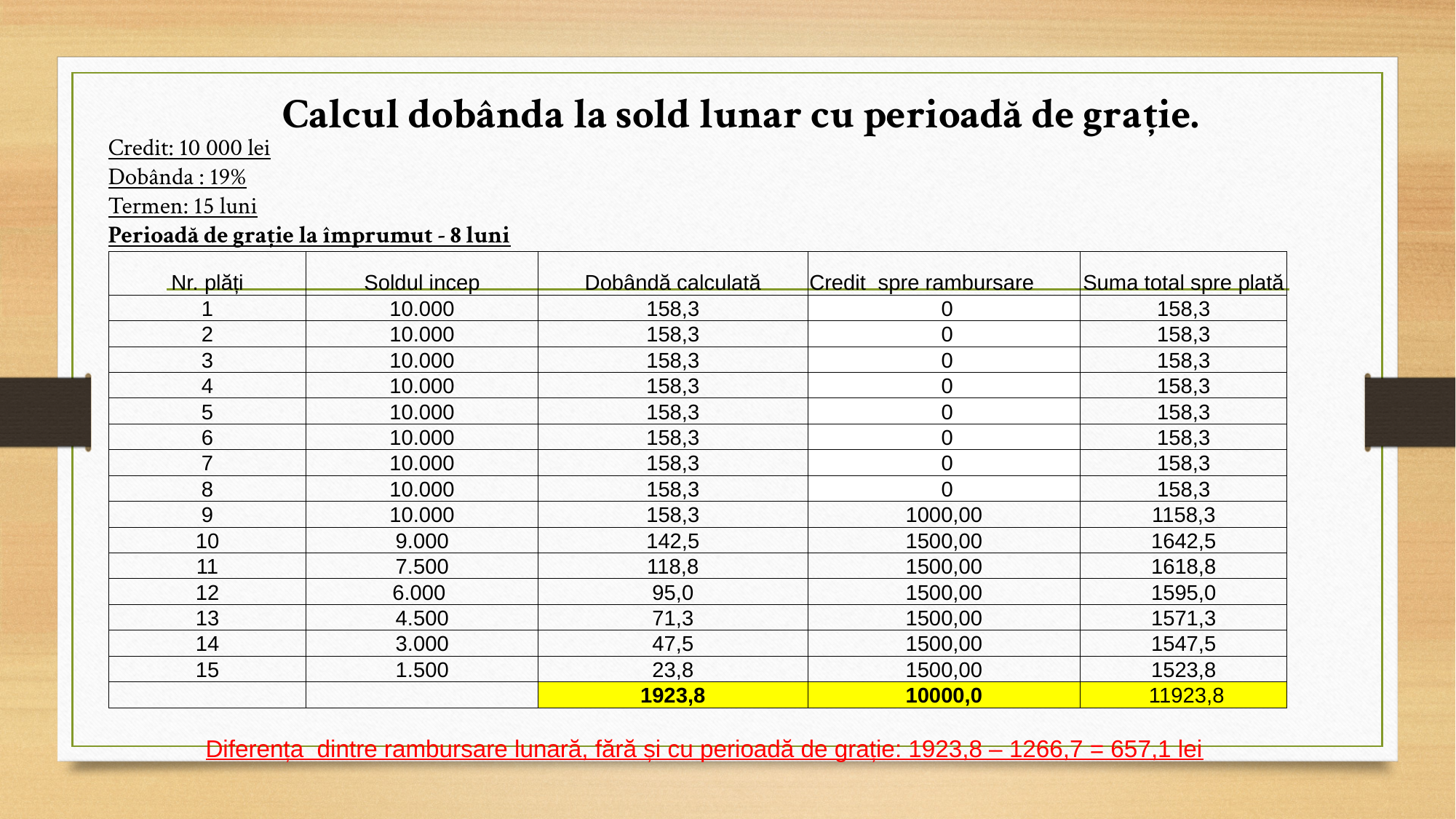

Calcul dobânda la sold lunar cu perioadă de graţie.
Credit: 10 000 lei
Dobânda : 19%
Termen: 15 luni
Perioadă de grație la împrumut - 8 luni
| Nr. plăți | Soldul incep | Dobândă calculată | Credit spre rambursare | Suma total spre plată |
| --- | --- | --- | --- | --- |
| 1 | 10.000 | 158,3 | 0 | 158,3 |
| 2 | 10.000 | 158,3 | 0 | 158,3 |
| 3 | 10.000 | 158,3 | 0 | 158,3 |
| 4 | 10.000 | 158,3 | 0 | 158,3 |
| 5 | 10.000 | 158,3 | 0 | 158,3 |
| 6 | 10.000 | 158,3 | 0 | 158,3 |
| 7 | 10.000 | 158,3 | 0 | 158,3 |
| 8 | 10.000 | 158,3 | 0 | 158,3 |
| 9 | 10.000 | 158,3 | 1000,00 | 1158,3 |
| 10 | 9.000 | 142,5 | 1500,00 | 1642,5 |
| 11 | 7.500 | 118,8 | 1500,00 | 1618,8 |
| 12 | 6.000 | 95,0 | 1500,00 | 1595,0 |
| 13 | 4.500 | 71,3 | 1500,00 | 1571,3 |
| 14 | 3.000 | 47,5 | 1500,00 | 1547,5 |
| 15 | 1.500 | 23,8 | 1500,00 | 1523,8 |
|  |  | 1923,8 | 10000,0 | 11923,8 |
Diferența  dintre rambursare lunară, fără și cu perioadă de grație: 1923,8 – 1266,7 = 657,1 lei